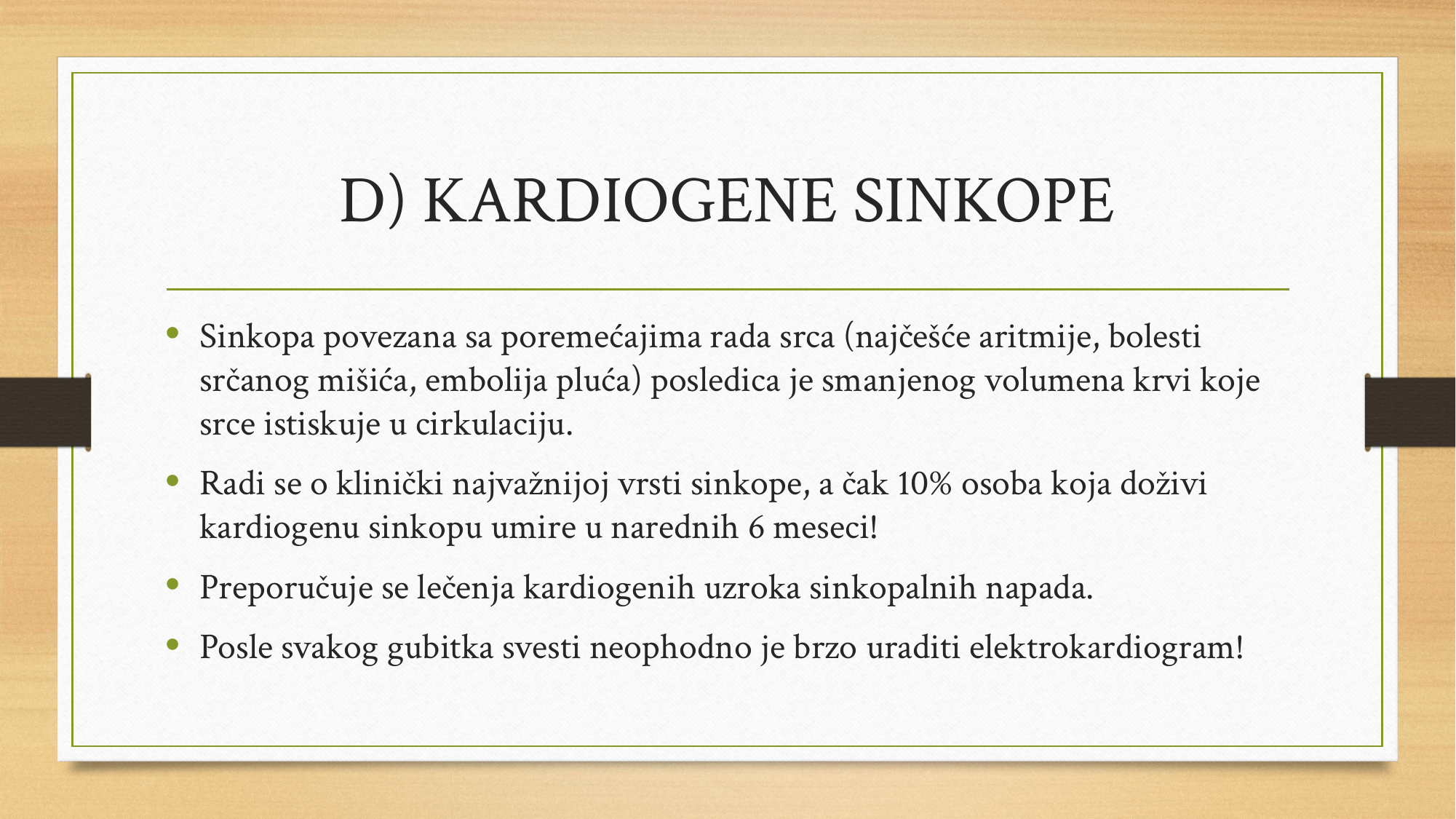

# D) KARDIOGENE SINKOPE
Sinkopa povezana sa poremećajima rada srca (najčešće aritmije, bolesti srčanog mišića, embolija pluća) posledica je smanjenog volumena krvi koje srce istiskuje u cirkulaciju.
Radi se o klinički najvažnijoj vrsti sinkope, a čak 10% osoba koja doživi kardiogenu sinkopu umire u narednih 6 meseci!
Preporučuje se lečenja kardiogenih uzroka sinkopalnih napada.
Posle svakog gubitka svesti neophodno je brzo uraditi elektrokardiogram!